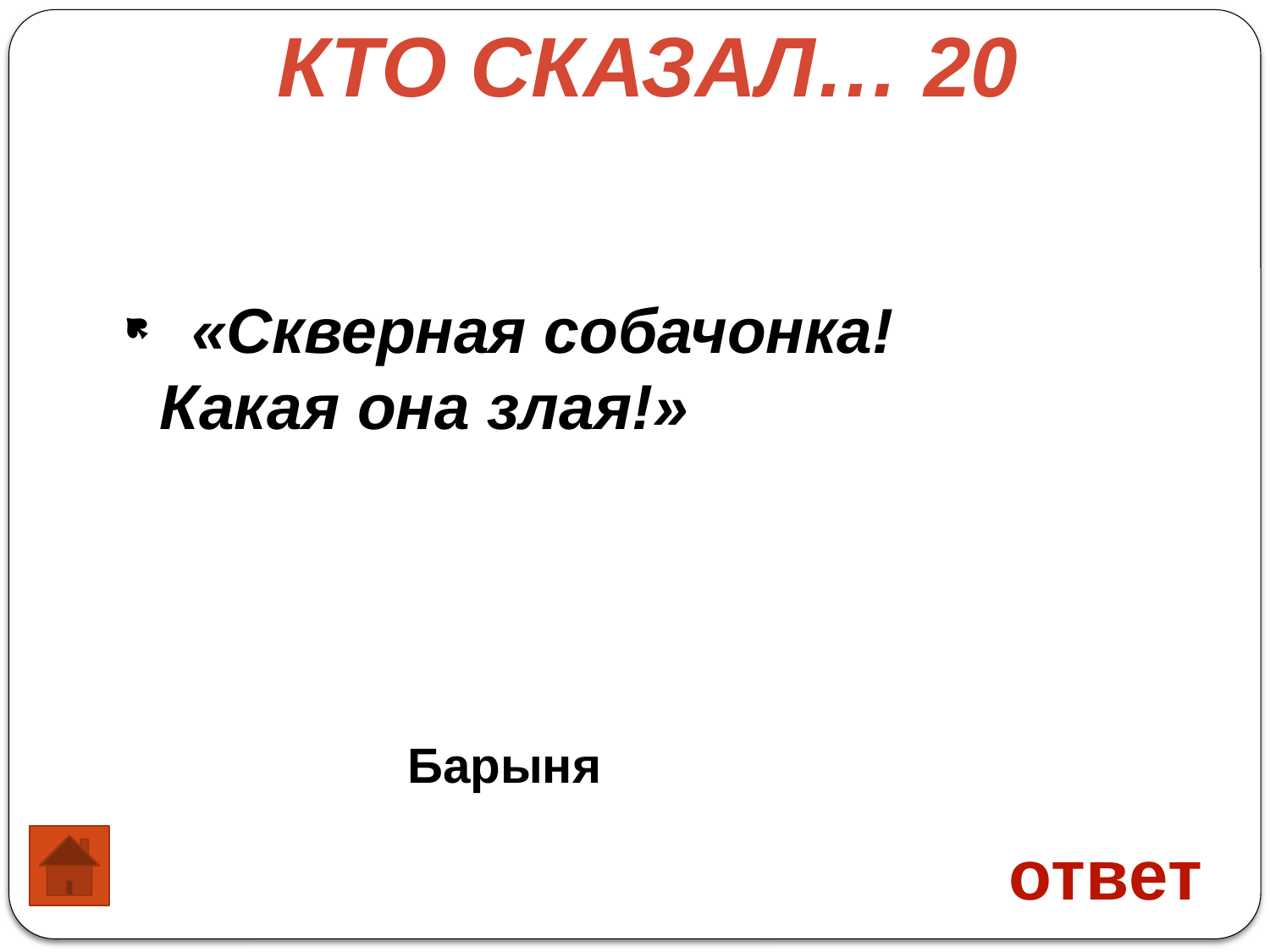

Кто сказал… 20
  «Скверная собачонка! Какая она злая!»
Барыня
ответ